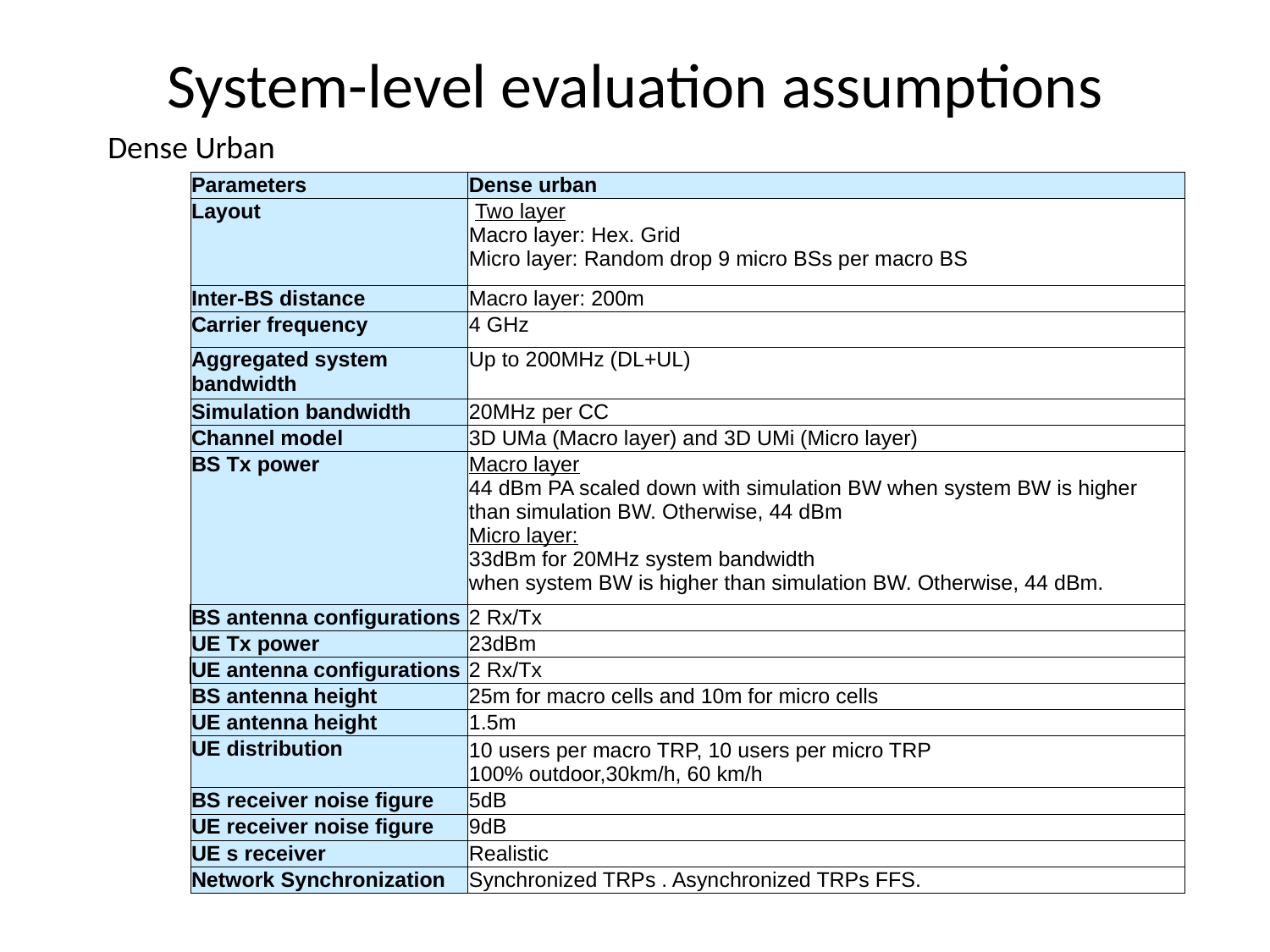

# System-level evaluation assumptions
Dense Urban
| Parameters | Dense urban |
| --- | --- |
| Layout | Two layer Macro layer: Hex. Grid Micro layer: Random drop 9 micro BSs per macro BS |
| Inter-BS distance | Macro layer: 200m |
| Carrier frequency | 4 GHz |
| Aggregated system bandwidth | Up to 200MHz (DL+UL) |
| Simulation bandwidth | 20MHz per CC |
| Channel model | 3D UMa (Macro layer) and 3D UMi (Micro layer) |
| BS Tx power | Macro layer 44 dBm PA scaled down with simulation BW when system BW is higher than simulation BW. Otherwise, 44 dBm Micro layer: 33dBm for 20MHz system bandwidth when system BW is higher than simulation BW. Otherwise, 44 dBm. |
| BS antenna configurations | 2 Rx/Tx |
| UE Tx power | 23dBm |
| UE antenna configurations | 2 Rx/Tx |
| BS antenna height | 25m for macro cells and 10m for micro cells |
| UE antenna height | 1.5m |
| UE distribution | 10 users per macro TRP, 10 users per micro TRP 100% outdoor,30km/h, 60 km/h |
| BS receiver noise figure | 5dB |
| UE receiver noise figure | 9dB |
| UE s receiver | Realistic |
| Network Synchronization | Synchronized TRPs . Asynchronized TRPs FFS. |